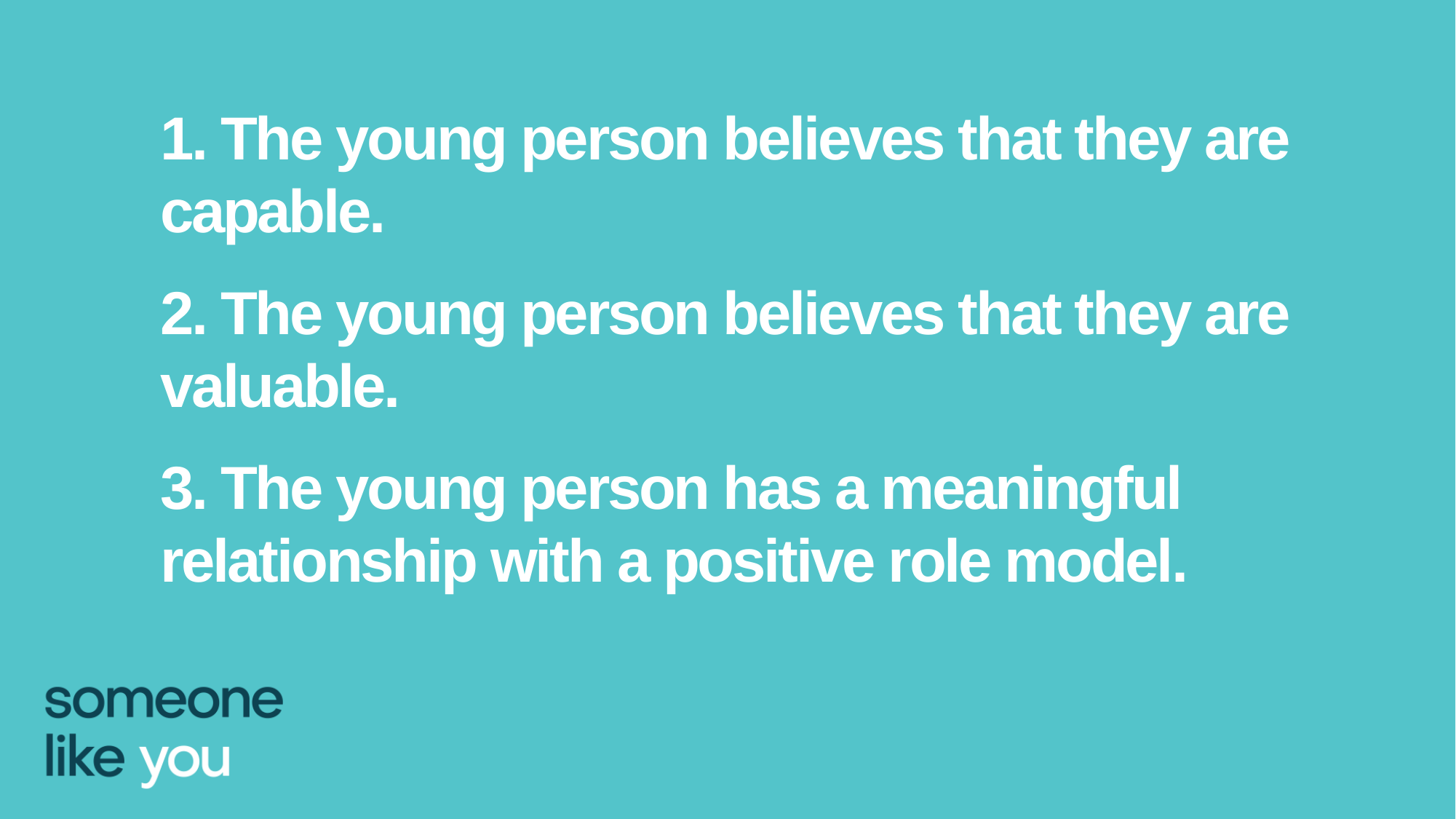

1. The young person believes that they are capable.
2. The young person believes that they are valuable.
3. The young person has a meaningful relationship with a positive role model.